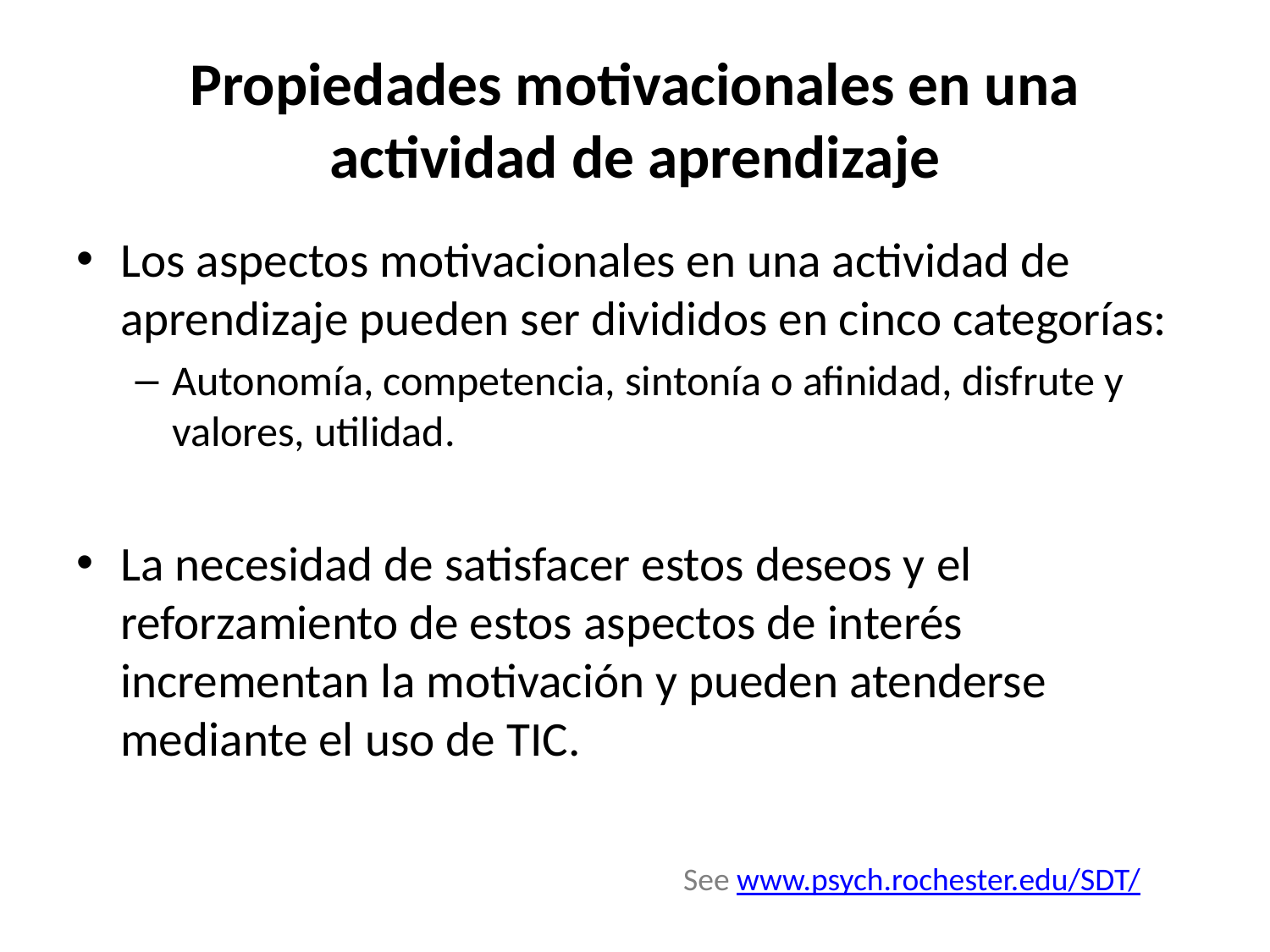

# Propiedades motivacionales en una actividad de aprendizaje
Los aspectos motivacionales en una actividad de aprendizaje pueden ser divididos en cinco categorías:
Autonomía, competencia, sintonía o afinidad, disfrute y valores, utilidad.

La necesidad de satisfacer estos deseos y el reforzamiento de estos aspectos de interés incrementan la motivación y pueden atenderse mediante el uso de TIC.

See www.psych.rochester.edu/SDT/